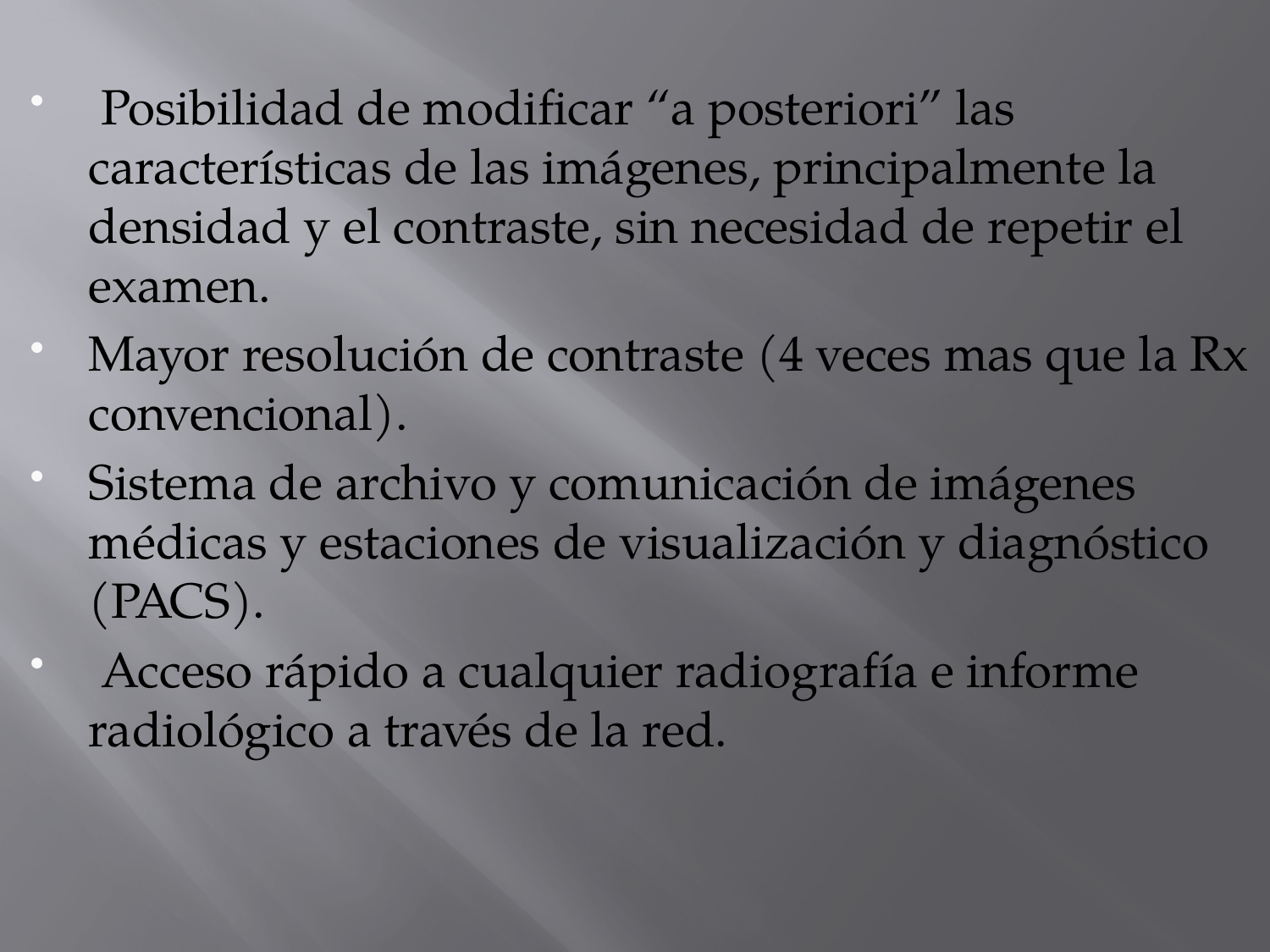

Posibilidad de modificar “a posteriori” las características de las imágenes, principalmente la densidad y el contraste, sin necesidad de repetir el examen.
Mayor resolución de contraste (4 veces mas que la Rx convencional).
Sistema de archivo y comunicación de imágenes médicas y estaciones de visualización y diagnóstico (PACS).
 Acceso rápido a cualquier radiografía e informe radiológico a través de la red.